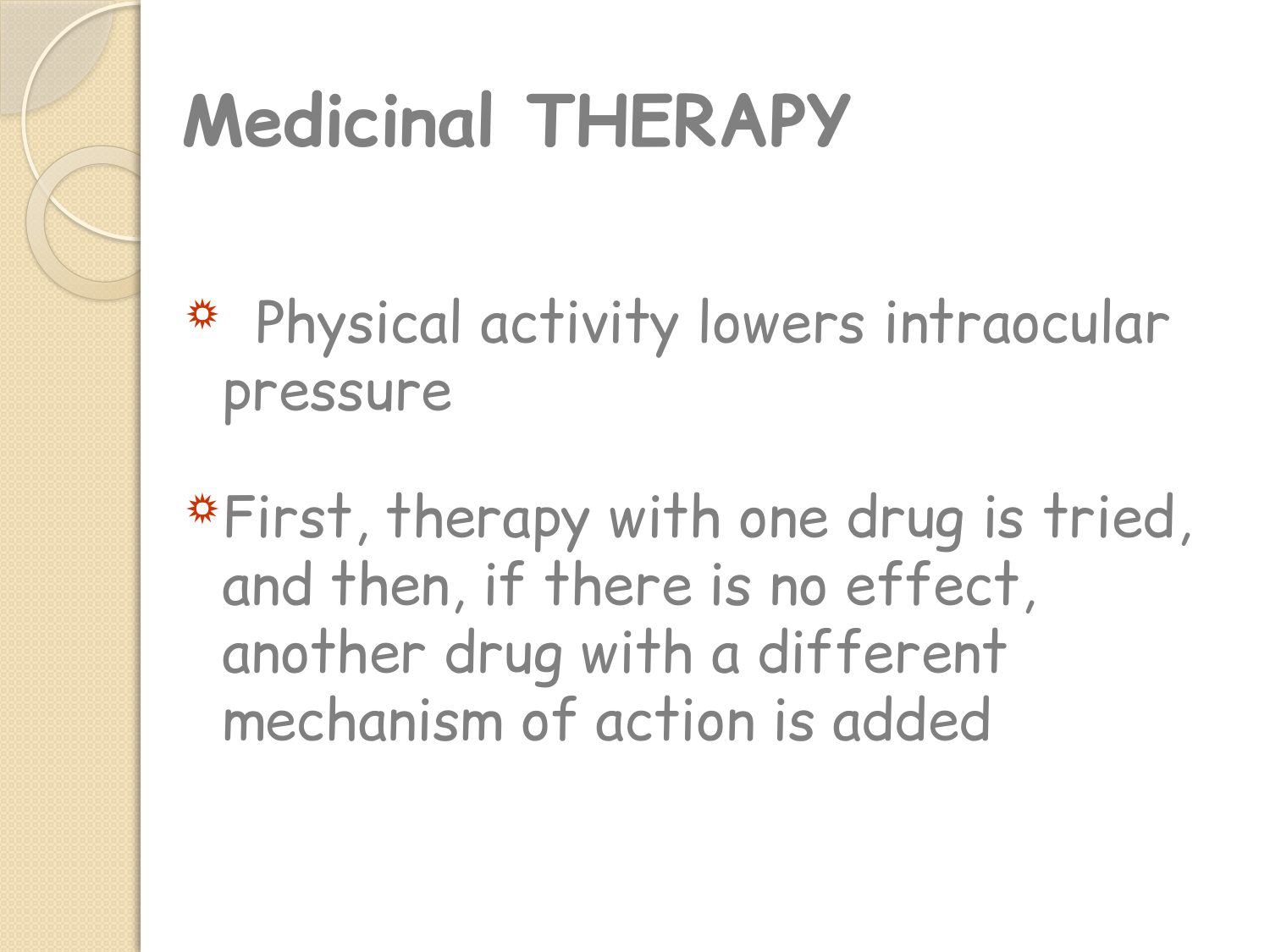

# Medicinal THERAPY

  Physical activity lowers intraocular pressure

First, therapy with one drug is tried, and then, if there is no effect, another drug with a different mechanism of action is added